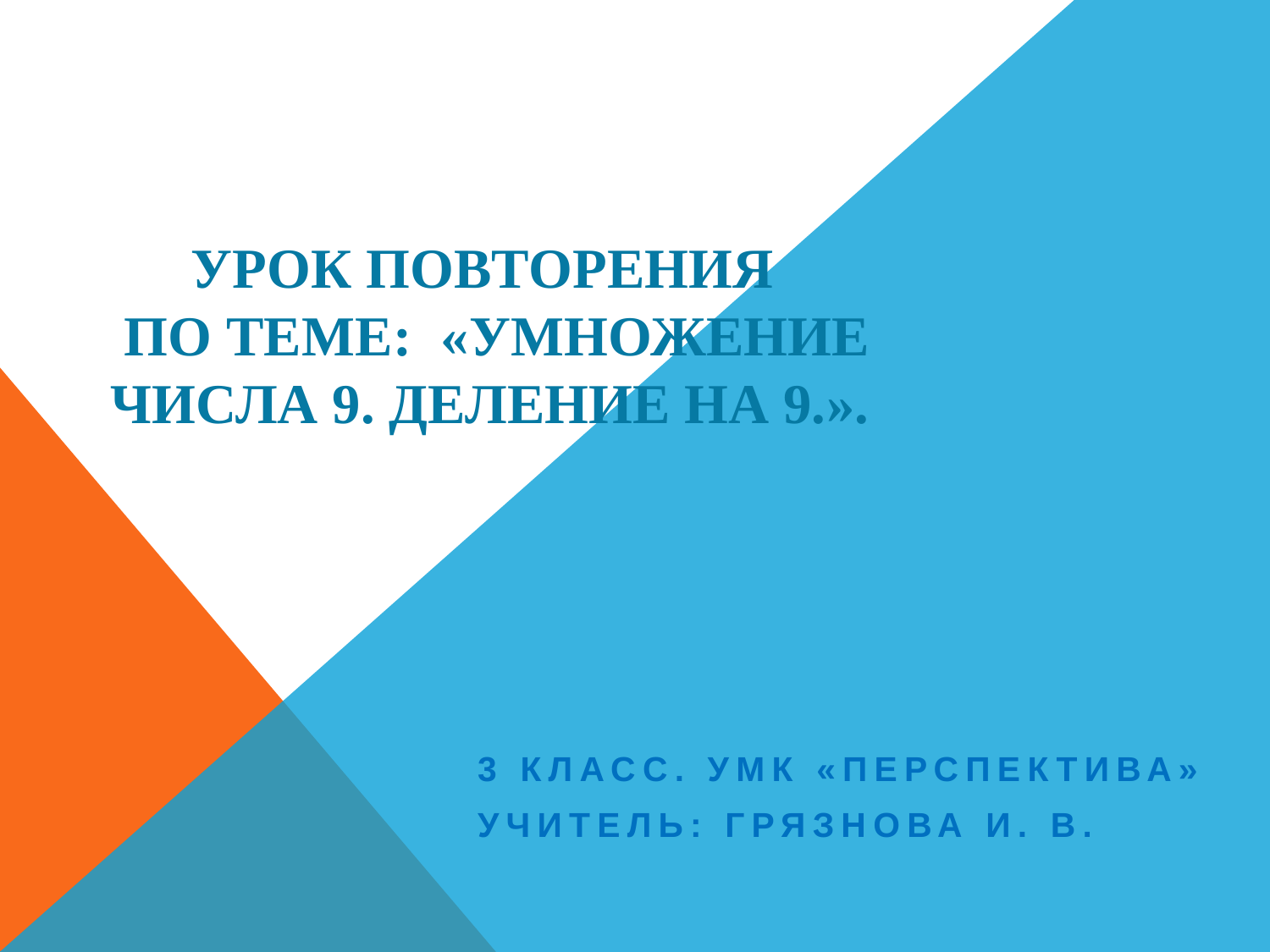

# Урок повторения по теме:  «Умножение числа 9. Деление на 9.».
3 класс. УМК «Перспектива»
Учитель: грязнова И. В.